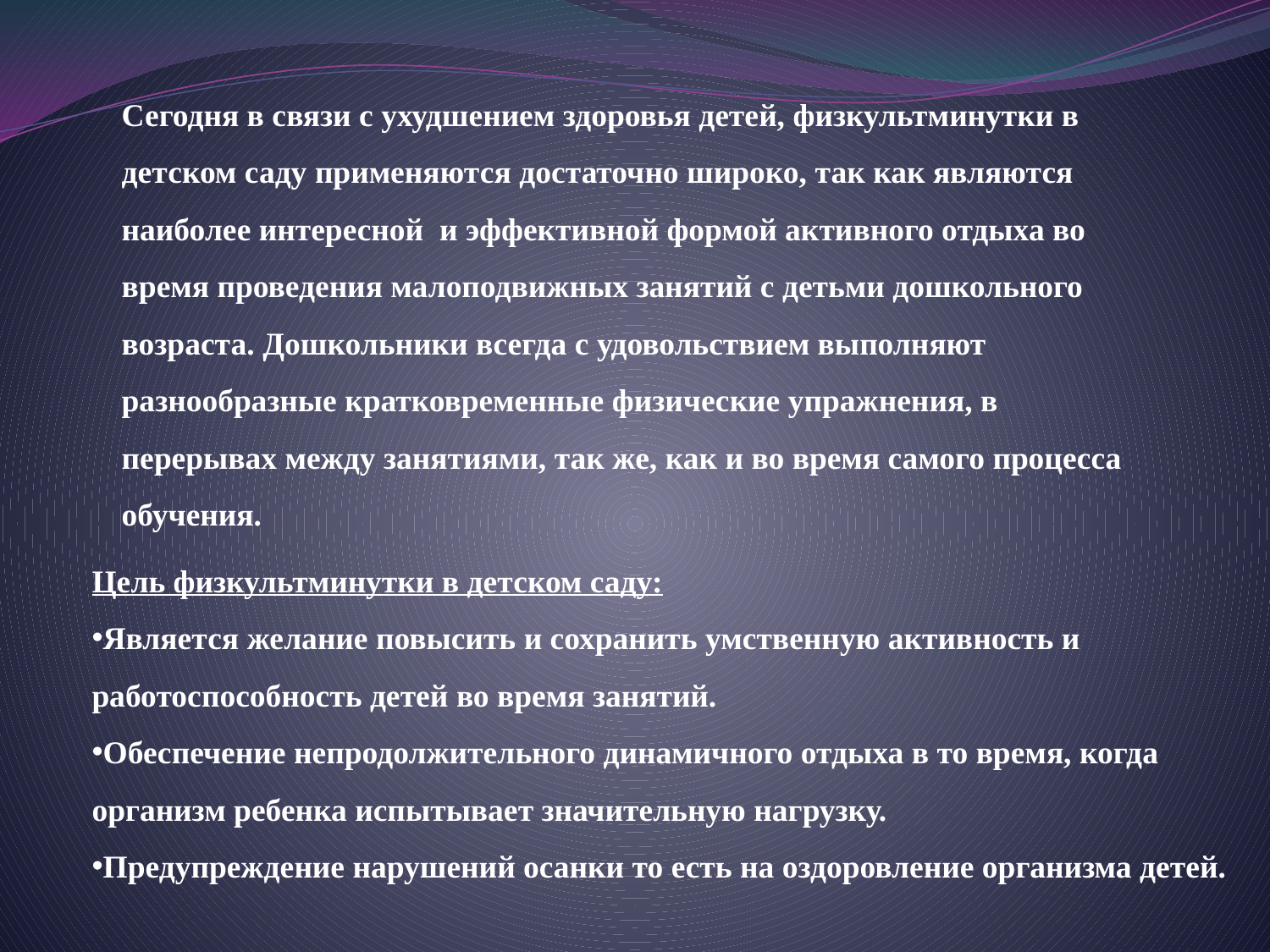

Сегодня в связи с ухудшением здоровья детей, физкультминутки в детском саду применяются достаточно широко, так как являются наиболее интересной  и эффективной формой активного отдыха во время проведения малоподвижных занятий с детьми дошкольного возраста. Дошкольники всегда с удовольствием выполняют разнообразные кратковременные физические упражнения, в перерывах между занятиями, так же, как и во время самого процесса обучения.
Цель физкультминутки в детском саду:
Является желание повысить и сохранить умственную активность и работоспособность детей во время занятий.
Обеспечение непродолжительного динамичного отдыха в то время, когда организм ребенка испытывает значительную нагрузку.
Предупреждение нарушений осанки то есть на оздоровление организма детей.